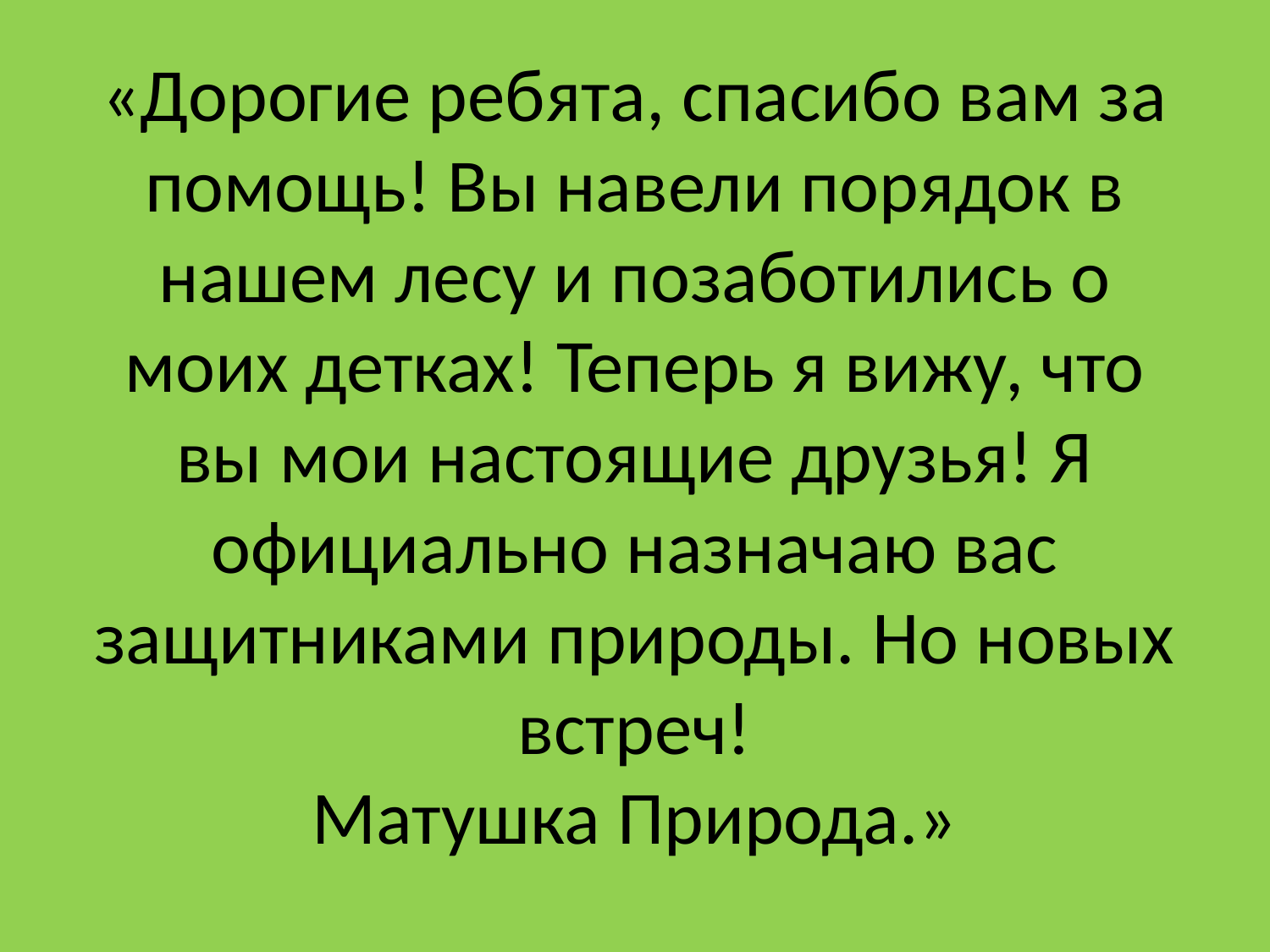

# «Дорогие ребята, спасибо вам за помощь! Вы навели порядок в нашем лесу и позаботились о моих детках! Теперь я вижу, что вы мои настоящие друзья! Я официально назначаю вас защитниками природы. Но новых встреч! Матушка Природа.»